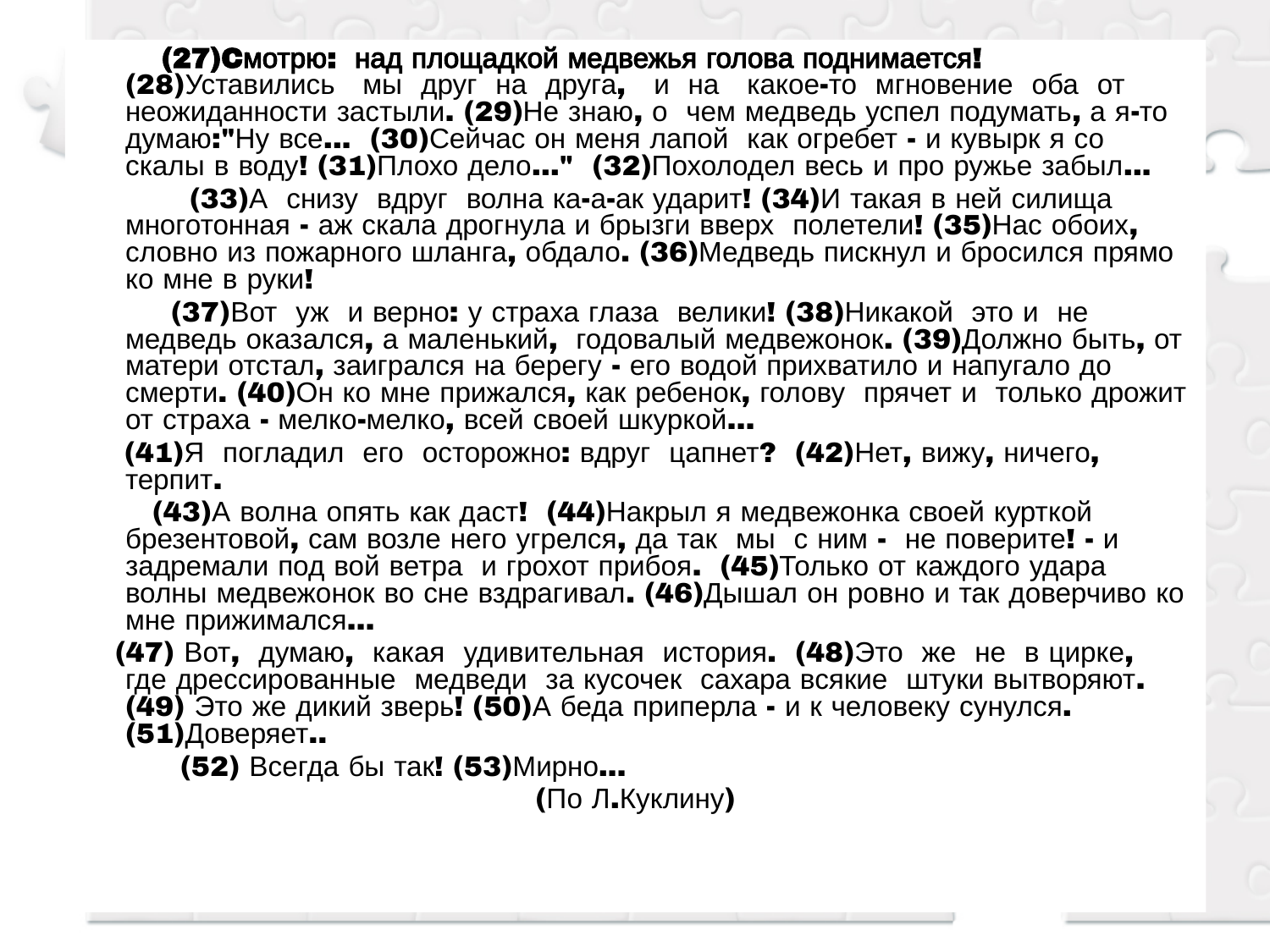

(27)Cмотрю:  над площадкой медвежья голова поднимается!  (28)Уставились   мы  друг  на  друга,   и  на   какое-то  мгновение  оба  от неожиданности застыли. (29)Не знаю, о  чем медведь успел подумать, а я-то думаю:"Ну все...  (30)Сейчас он меня лапой  как огребет - и кувырк я со скалы в воду! (31)Плохо дело..."  (32)Похолодел весь и про ружье забыл...
            (33)А  снизу  вдруг  волна ка-а-ак ударит! (34)И такая в ней силища многотонная - аж скала дрогнула и брызги вверх  полетели! (35)Нас обоих, словно из пожарного шланга, обдало. (36)Медведь пискнул и бросился прямо ко мне в руки!
          (37)Вот  уж  и верно: у страха глаза  велики! (38)Никакой  это и  не медведь оказался, а маленький,  годовалый медвежонок. (39)Должно быть, от матери отстал, заигрался на берегу - его водой прихватило и напугало до смерти. (40)Он ко мне прижался, как ребенок, голову  прячет и  только дрожит от страха - мелко-мелко, всей своей шкуркой...
     (41)Я  погладил  его  осторожно: вдруг  цапнет?  (42)Нет, вижу, ничего, терпит.
        (43)А волна опять как даст!  (44)Накрыл я медвежонка своей курткой брезентовой, сам возле него угрелся, да так  мы  с ним -  не поверите! - и задремали под вой ветра  и грохот прибоя.  (45)Только от каждого удара волны медвежонок во сне вздрагивал. (46)Дышал он ровно и так доверчиво ко мне прижимался...
    (47) Вот,  думаю,  какая  удивительная  история.  (48)Это  же  не  в цирке,  где дрессированные  медведи  за кусочек  сахара всякие  штуки вытворяют. (49) Это же дикий зверь! (50)А беда приперла - и к человеку сунулся. (51)Доверяет..
           (52) Всегда бы так! (53)Мирно...
(По Л.Куклину)